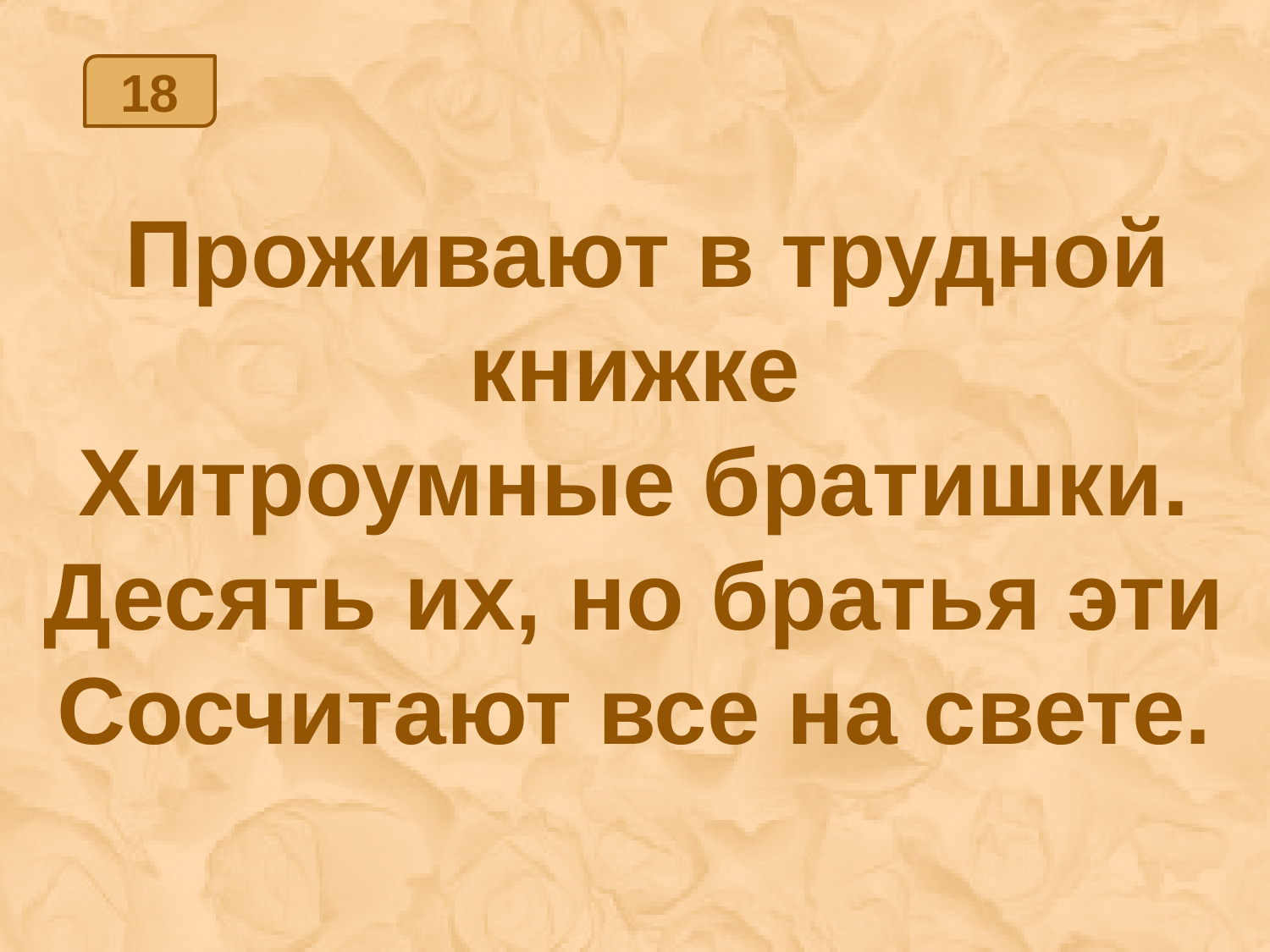

18
Проживают в трудной книжке
Хитроумные братишки.
Десять их, но братья эти
Сосчитают все на свете.